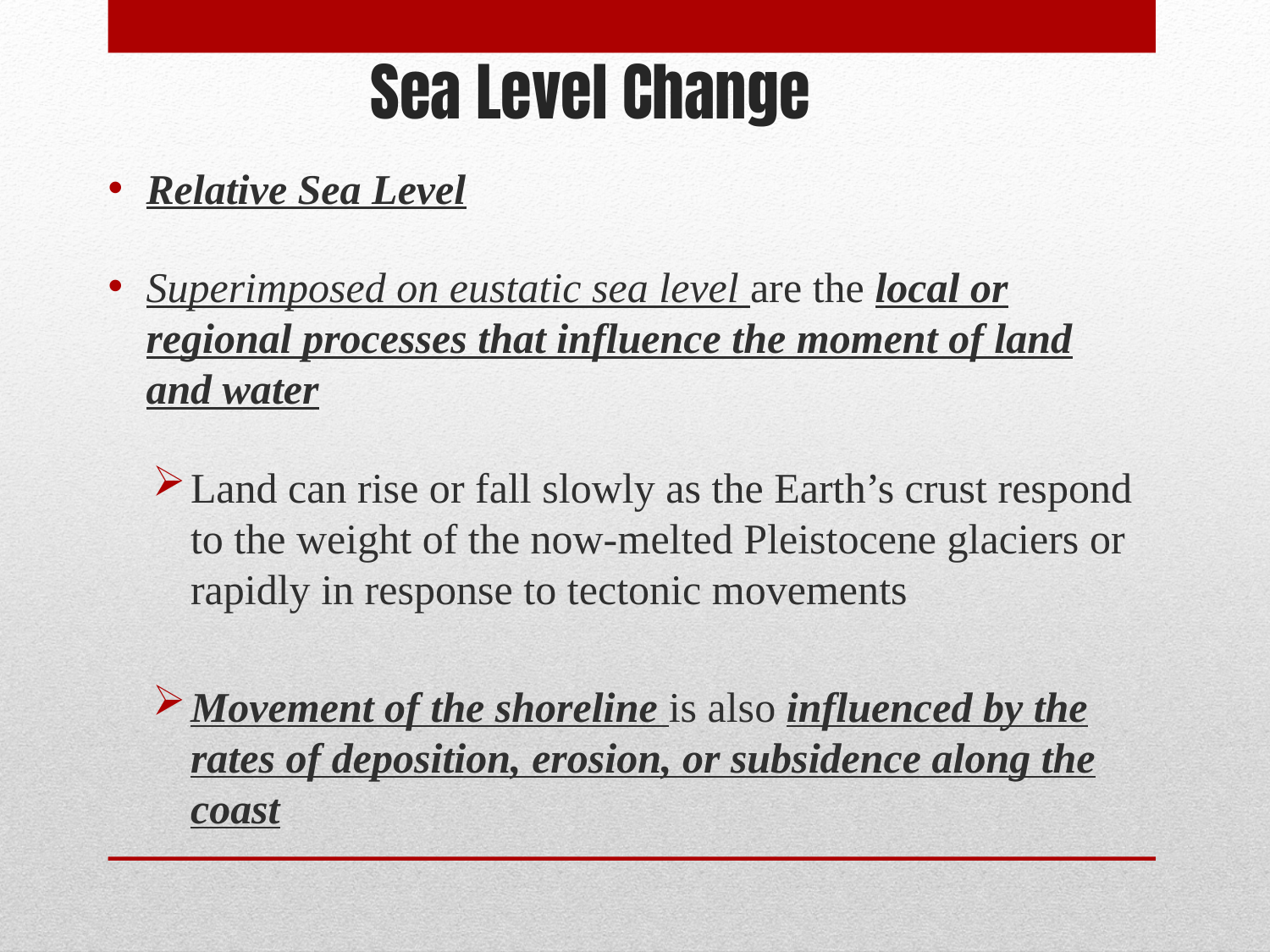

Sea Level Change
Relative Sea Level

Superimposed on eustatic sea level are the local or regional processes that influence the moment of land and water

Land can rise or fall slowly as the Earth’s crust respond to the weight of the now-melted Pleistocene glaciers or rapidly in response to tectonic movements

Movement of the shoreline is also influenced by the rates of deposition, erosion, or subsidence along the coast